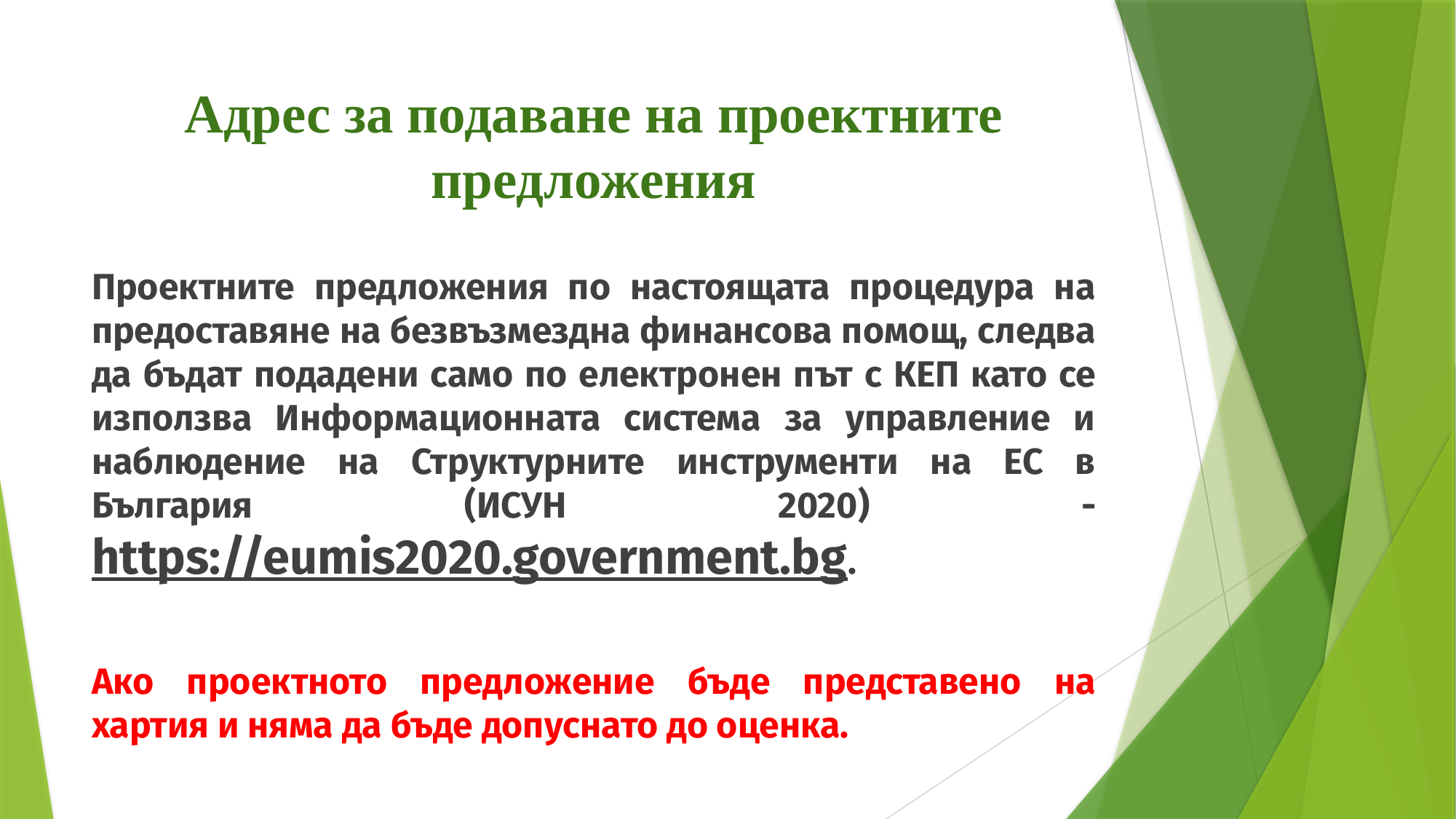

# Адрес за подаване на проектните предложения
Проектните предложения по настоящата процедура на предоставяне на безвъзмездна финансова помощ, следва да бъдат подадени само по електронен път с КЕП като се използва Информационната система за управление и наблюдение на Структурните инструменти на ЕС в България (ИСУН 2020) - https://eumis2020.government.bg.

Ако проектното предложение бъде представено на хартия и няма да бъде допуснато до оценка.